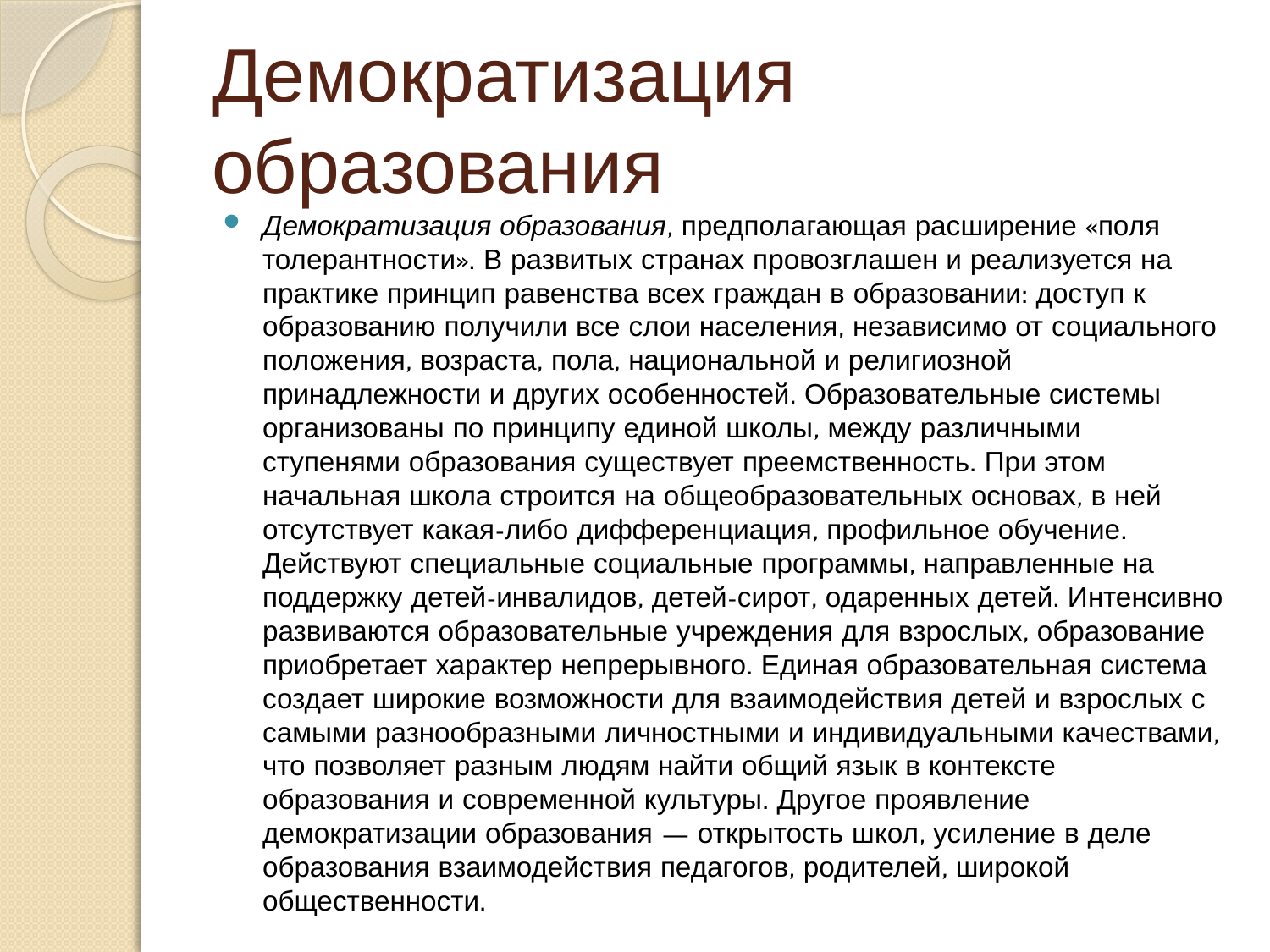

# Демократизация образования
Демократизация образования, предполагающая расширение «поля толерантности». В развитых странах провозглашен и реализуется на практике принцип равенства всех граждан в образовании: доступ к образованию получили все слои населения, независимо от социального положения, возраста, пола, национальной и религиозной принадлежности и других особенностей. Образовательные системы организованы по принципу единой школы, между различными ступенями образования существует преемственность. При этом начальная школа строится на общеобразовательных основах, в ней отсутствует какая-либо дифференциация, профильное обучение. Действуют специальные социальные программы, направленные на поддержку детей-инвалидов, детей-сирот, одаренных детей. Интенсивно развиваются образовательные учреждения для взрослых, образование приобретает характер непрерывного. Единая образовательная система создает широкие возможности для взаимодействия детей и взрослых с самыми разнообразными личностными и индивидуальными качествами, что позволяет разным людям найти общий язык в контексте образования и современной культуры. Другое проявление демократизации образования — открытость школ, усиление в деле образования взаимодействия педагогов, родителей, широкой общественности.